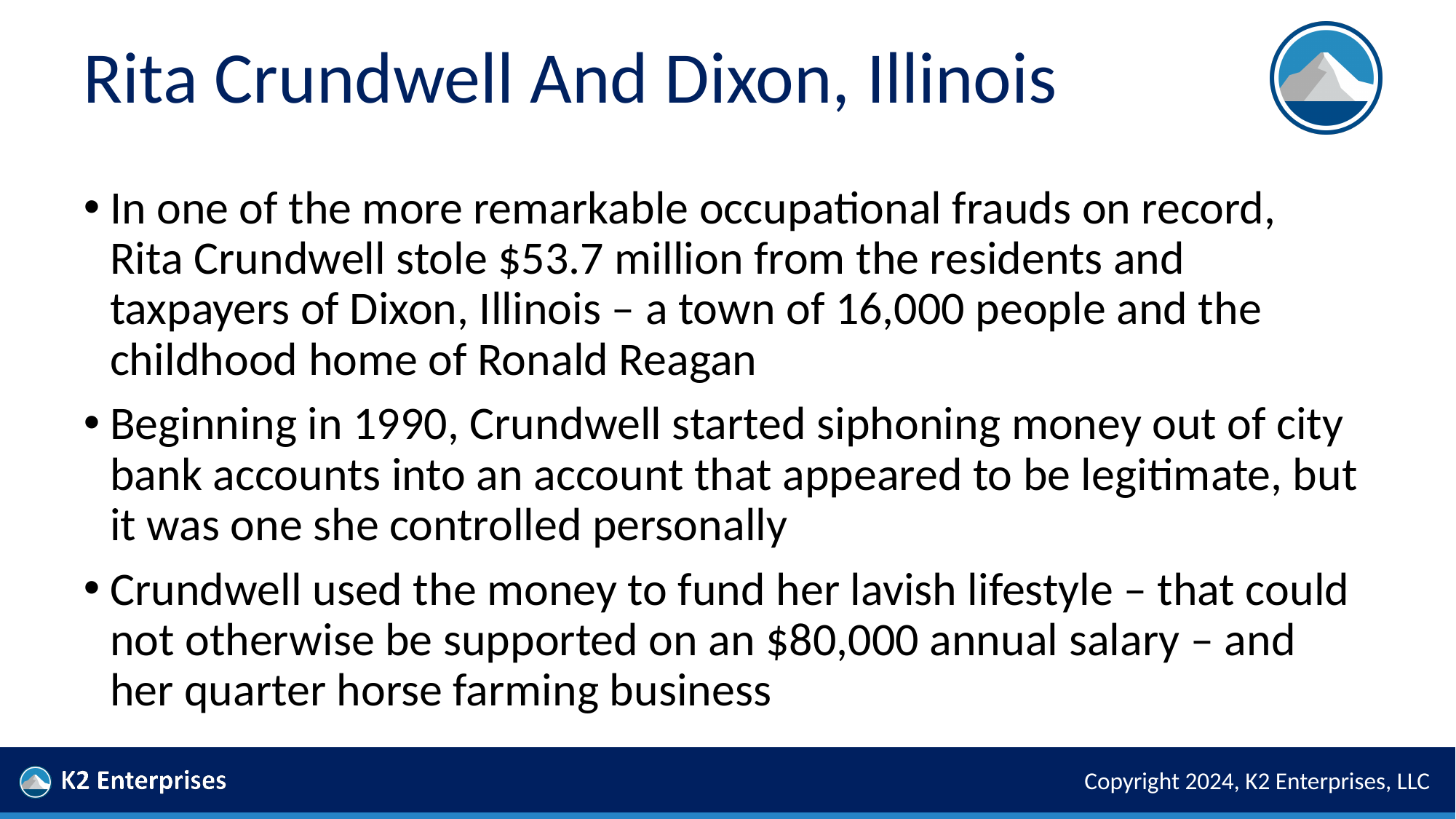

# Rita Crundwell And Dixon, Illinois
In one of the more remarkable occupational frauds on record, Rita Crundwell stole $53.7 million from the residents and taxpayers of Dixon, Illinois – a town of 16,000 people and the childhood home of Ronald Reagan
Beginning in 1990, Crundwell started siphoning money out of city bank accounts into an account that appeared to be legitimate, but it was one she controlled personally
Crundwell used the money to fund her lavish lifestyle – that could not otherwise be supported on an $80,000 annual salary – and her quarter horse farming business